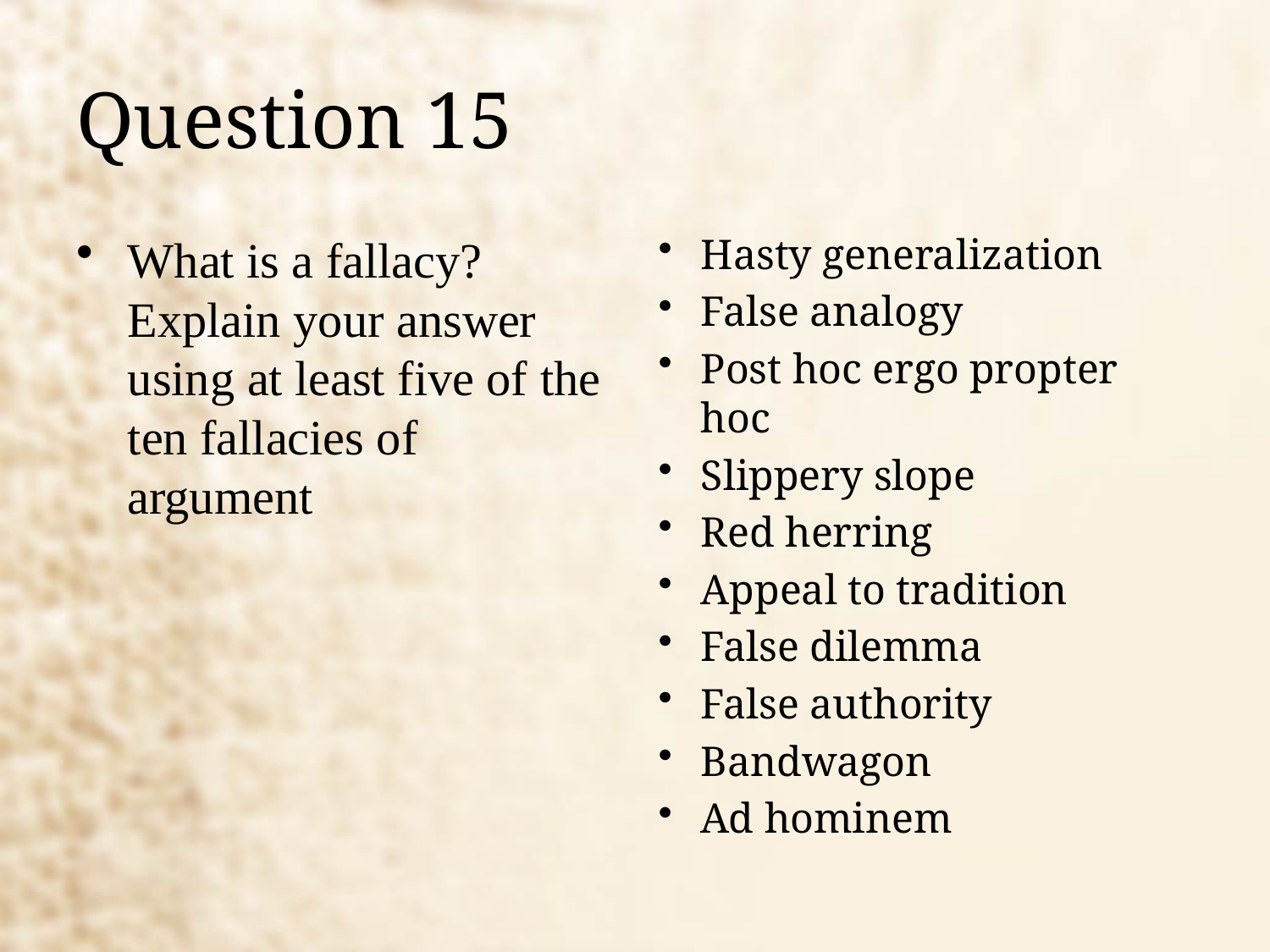

# Question 15
What is a fallacy?  Explain your answer using at least five of the ten fallacies of argument
Hasty generalization
False analogy
Post hoc ergo propter hoc
Slippery slope
Red herring
Appeal to tradition
False dilemma
False authority
Bandwagon
Ad hominem